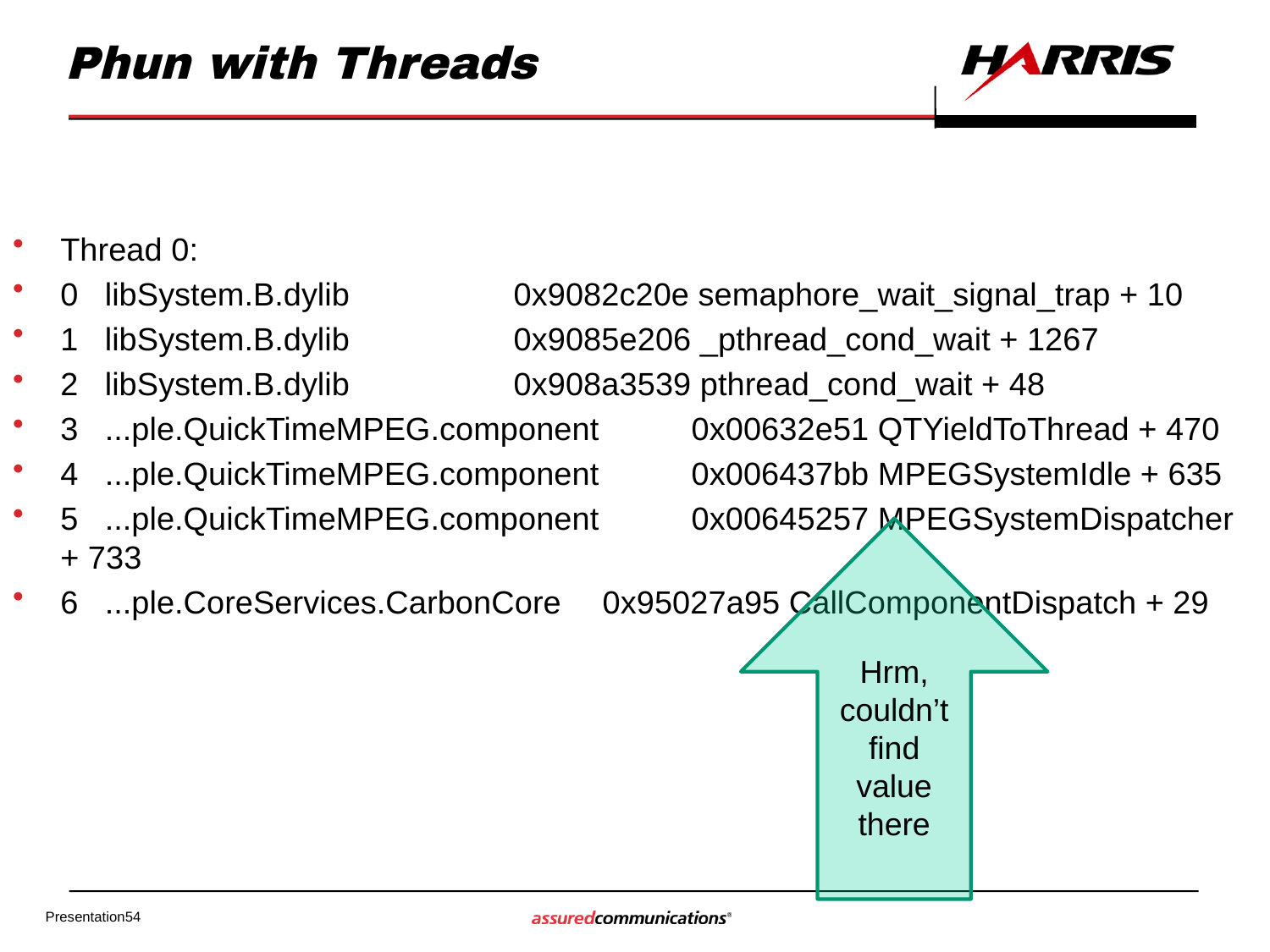

# Phun with Threads
Thread 0:
0   libSystem.B.dylib             	 0x9082c20e semaphore_wait_signal_trap + 10
1   libSystem.B.dylib             	 0x9085e206 _pthread_cond_wait + 1267
2   libSystem.B.dylib             	 0x908a3539 pthread_cond_wait + 48
3   ...ple.QuickTimeMPEG.component	 0x00632e51 QTYieldToThread + 470
4   ...ple.QuickTimeMPEG.component	 0x006437bb MPEGSystemIdle + 635
5   ...ple.QuickTimeMPEG.component	 0x00645257 MPEGSystemDispatcher + 733
6   ...ple.CoreServices.CarbonCore	 0x95027a95 CallComponentDispatch + 29
Hrm, couldn’t find value there